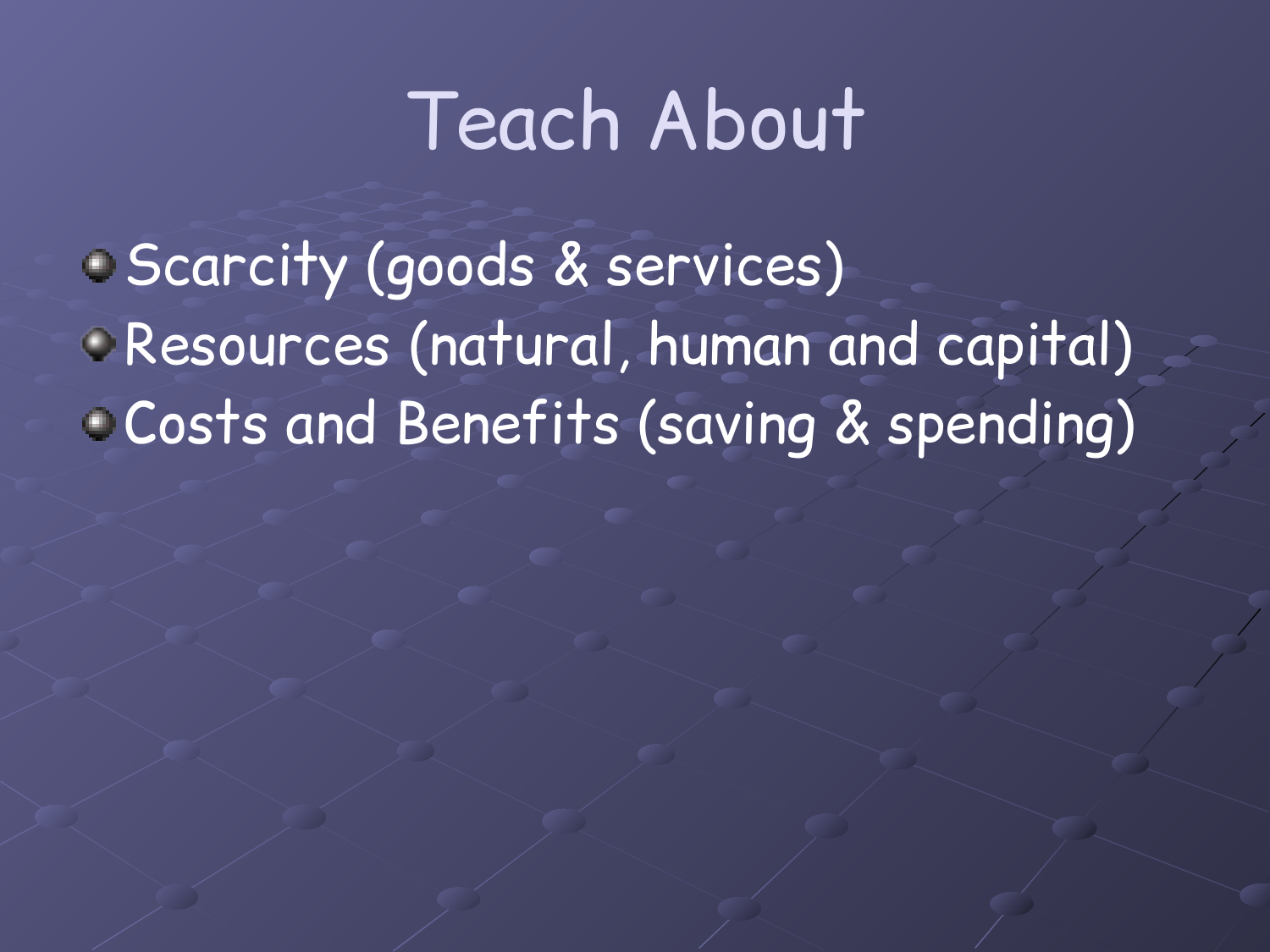

# Teach About
Scarcity (goods & services)
Resources (natural, human and capital)
Costs and Benefits (saving & spending)